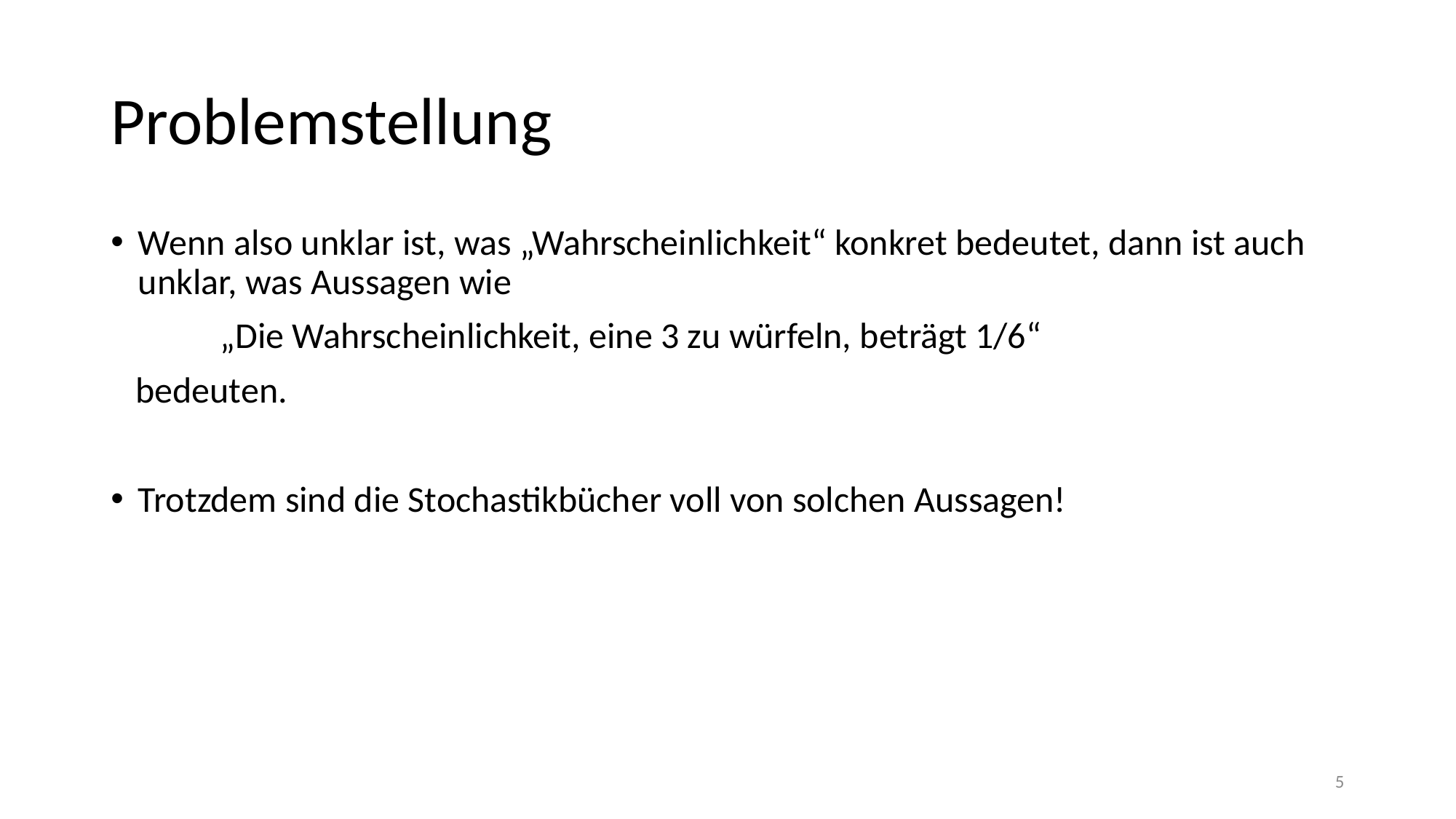

# Problemstellung
Wenn also unklar ist, was „Wahrscheinlichkeit“ konkret bedeutet, dann ist auch unklar, was Aussagen wie
	„Die Wahrscheinlichkeit, eine 3 zu würfeln, beträgt 1/6“
   bedeuten.

Trotzdem sind die Stochastikbücher voll von solchen Aussagen!

5